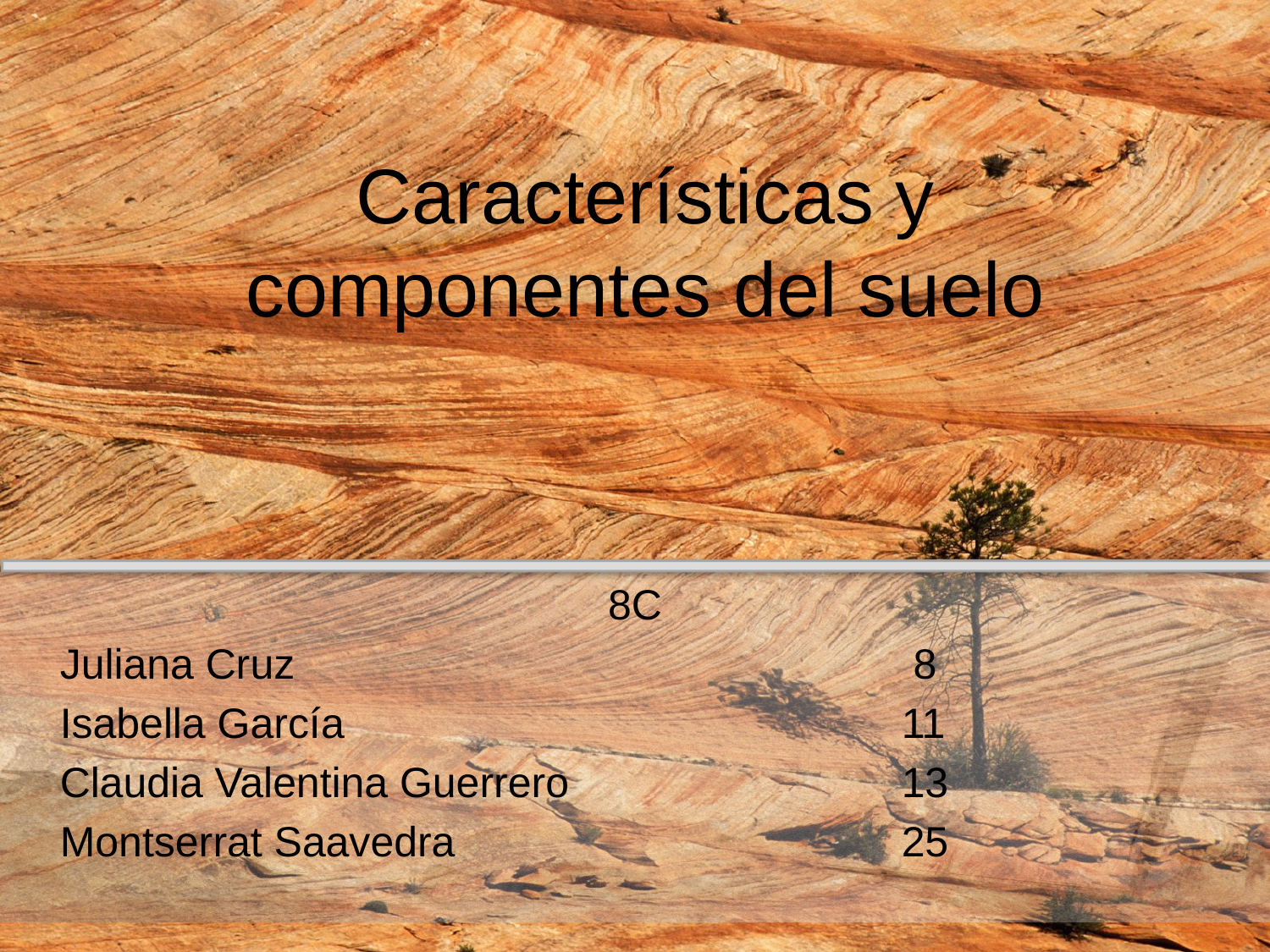

# Características y componentes del suelo

8C
    Juliana Cruz 					 8
    Isabella García					11
    Claudia Valentina Guerrero			13
    Montserrat Saavedra				25